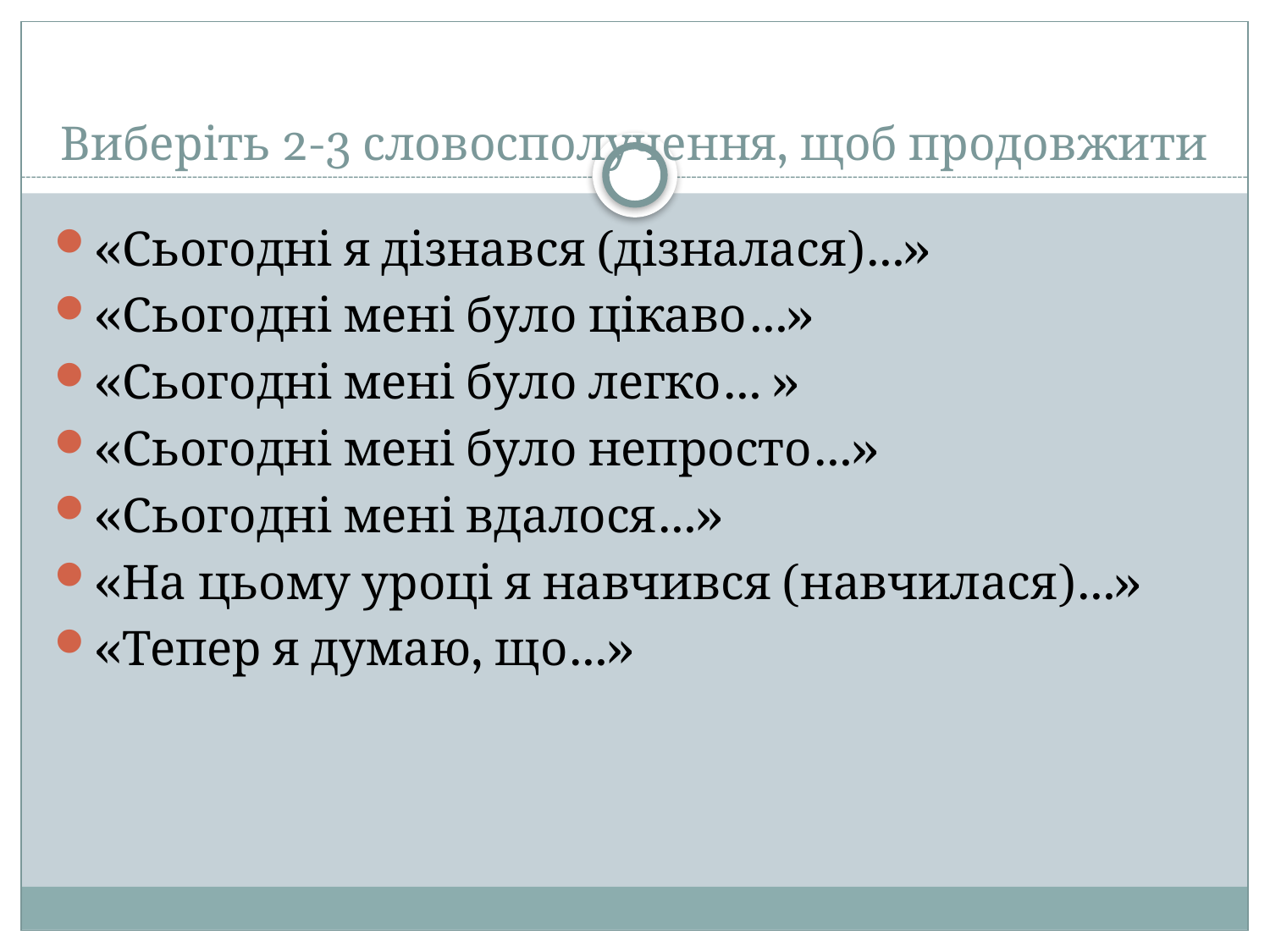

# Виберіть 2-3 словосполучення, щоб продовжити
«Сьогодні я дізнався (дізналася)…»
«Сьогодні мені було цікаво…»
«Сьогодні мені було легко… »
«Сьогодні мені було непросто…»
«Сьогодні мені вдалося…»
«На цьому уроці я навчився (навчилася)…»
«Тепер я думаю, що…»